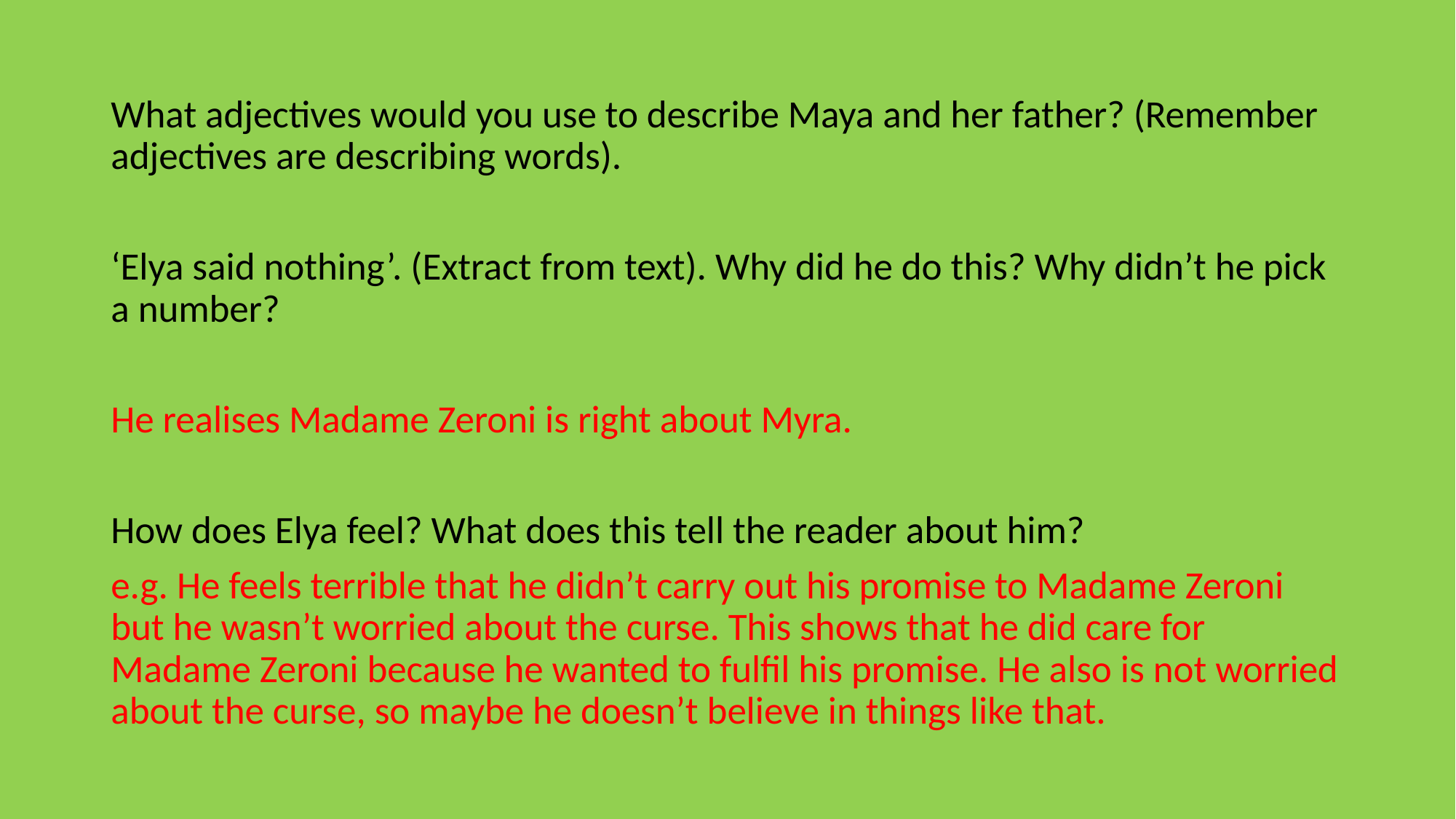

What adjectives would you use to describe Maya and her father? (Remember adjectives are describing words).

‘Elya said nothing’. (Extract from text). Why did he do this? Why didn’t he pick a number?

He realises Madame Zeroni is right about Myra.

How does Elya feel? What does this tell the reader about him?
e.g. He feels terrible that he didn’t carry out his promise to Madame Zeroni but he wasn’t worried about the curse. This shows that he did care for Madame Zeroni because he wanted to fulfil his promise. He also is not worried about the curse, so maybe he doesn’t believe in things like that.